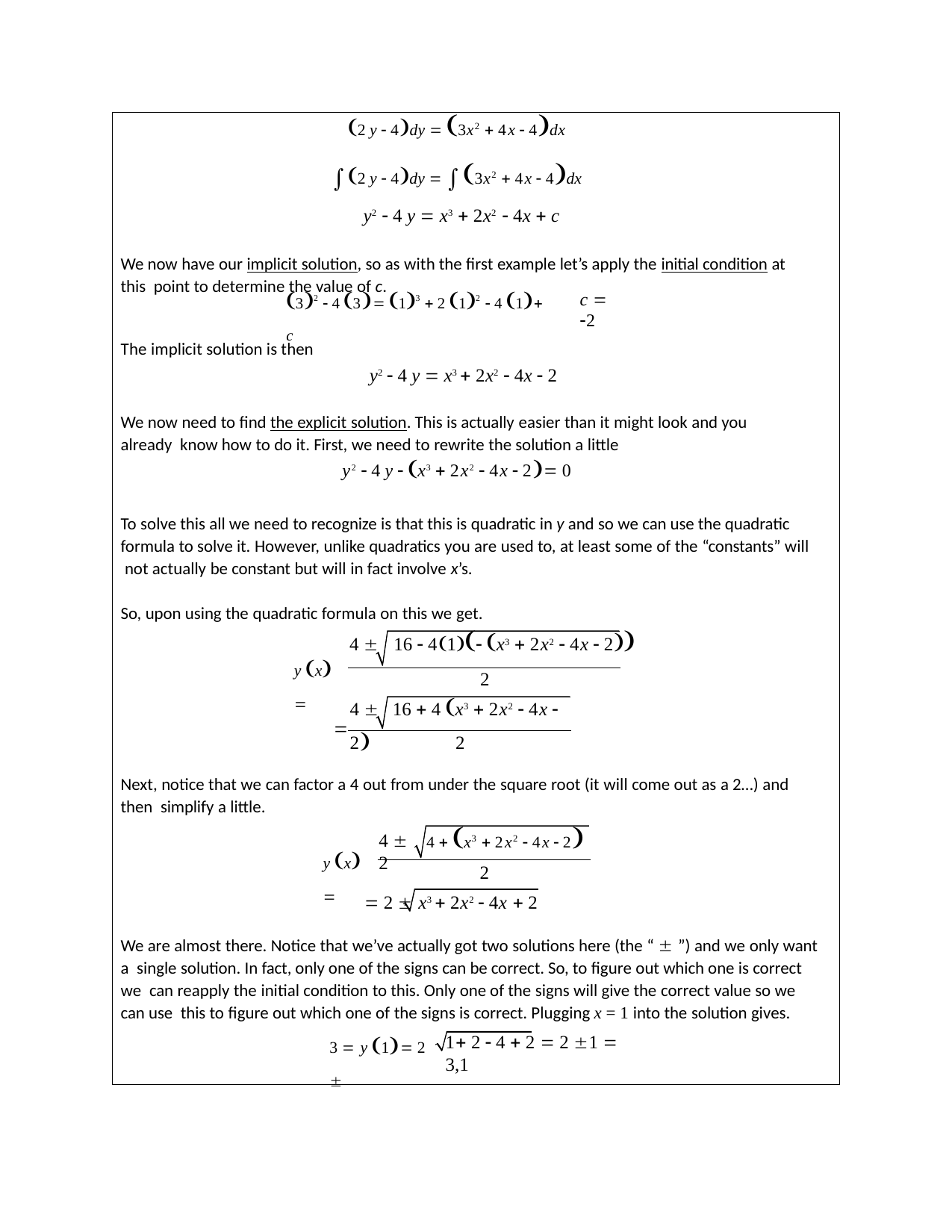

(2 y − 4)dy = (3x2  + 4x − 4)dx
∫(2 y − 4)dy = ∫(3x2  + 4x − 4)dx
y2  − 4 y = x3  + 2x2  − 4x + c

We now have our implicit solution, so as with the first example let’s apply the initial condition at this  point to determine the value of c.

(3)2  − 4 (3)= (1)3  + 2 (1)2  − 4 (1)+ c
c = −2
The implicit solution is then
y2 − 4 y = x3 + 2x2  − 4x − 2

We now need to find the explicit solution. This is actually easier than it might look and you already  know how to do it. First, we need to rewrite the solution a little
y2  − 4 y − (x3  + 2x2  − 4x − 2)= 0
To solve this all we need to recognize is that this is quadratic in y and so we can use the quadratic  formula to solve it. However, unlike quadratics you are used to, at least some of the “constants” will  not actually be constant but will in fact involve x’s.

So, upon using the quadratic formula on this we get.
4 ±   16 − 4(1)(− (x3  + 2x2  − 4x − 2))

y (x) =
2
4 ±   16 + 4 (x3  + 2x2  − 4x − 2)

=
2
Next, notice that we can factor a 4 out from under the square root (it will come out as a 2…) and then  simplify a little.
4 + (x3  + 2x2  − 4x − 2)

4 ± 2
y (x) =
2

= 2 ±	x3 + 2x2 − 4x + 2
We are almost there. Notice that we’ve actually got two solutions here (the “ ± ”) and we only want a  single solution. In fact, only one of the signs can be correct. So, to figure out which one is correct we  can reapply the initial condition to this. Only one of the signs will give the correct value so we can use  this to figure out which one of the signs is correct. Plugging x = 1 into the solution gives.
3 = y (1)= 2 ±
1+ 2 − 4 + 2 = 2 ±1 = 3,1